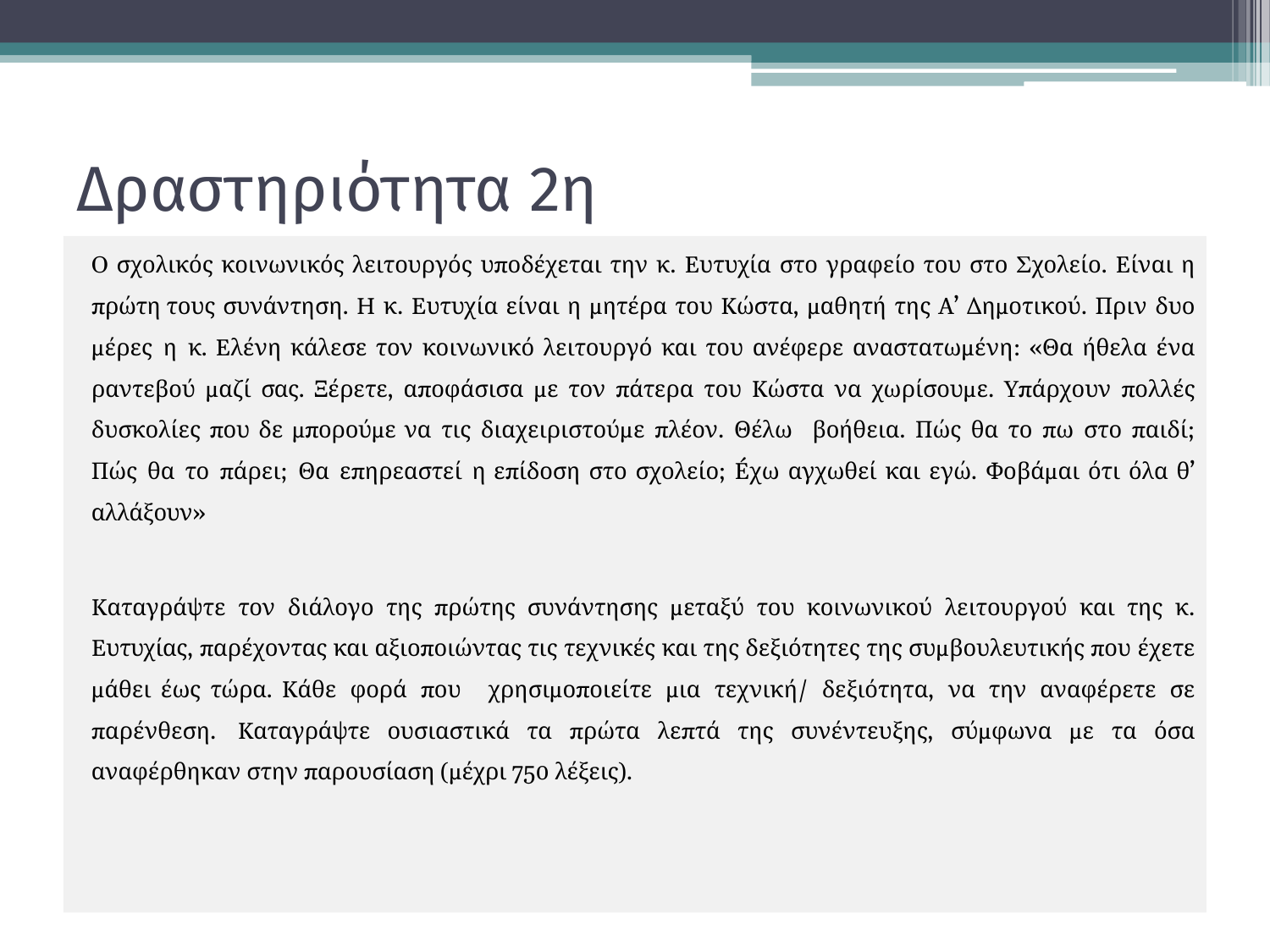

# Δραστηριότητα 2η
Ο σχολικός κοινωνικός λειτουργός υποδέχεται την κ. Ευτυχία στο γραφείο του στο Σχολείο. Είναι η πρώτη τους συνάντηση. Η κ. Ευτυχία είναι η μητέρα του Κώστα, μαθητή της Α’ Δημοτικού. Πριν δυο μέρες η κ. Ελένη κάλεσε τον κοινωνικό λειτουργό και του ανέφερε αναστατωμένη: «Θα ήθελα ένα ραντεβού μαζί σας. Ξέρετε, αποφάσισα με τον πάτερα του Κώστα να χωρίσουμε. Υπάρχουν πολλές δυσκολίες που δε μπορούμε να τις διαχειριστούμε πλέον. Θέλω  βοήθεια. Πώς θα το πω στο παιδί; Πώς θα το πάρει; Θα επηρεαστεί η επίδοση στο σχολείο; Έχω αγχωθεί και εγώ. Φοβάμαι ότι όλα θ’ αλλάξουν»

Καταγράψτε τον διάλογο της πρώτης συνάντησης μεταξύ του κοινωνικού λειτουργού και της κ. Ευτυχίας, παρέχοντας και αξιοποιώντας τις τεχνικές και της δεξιότητες της συμβουλευτικής που έχετε μάθει έως τώρα. Κάθε φορά που  χρησιμοποιείτε μια τεχνική/ δεξιότητα, να την αναφέρετε σε παρένθεση. Καταγράψτε ουσιαστικά τα πρώτα λεπτά της συνέντευξης, σύμφωνα με τα όσα αναφέρθηκαν στην παρουσίαση (μέχρι 750 λέξεις).